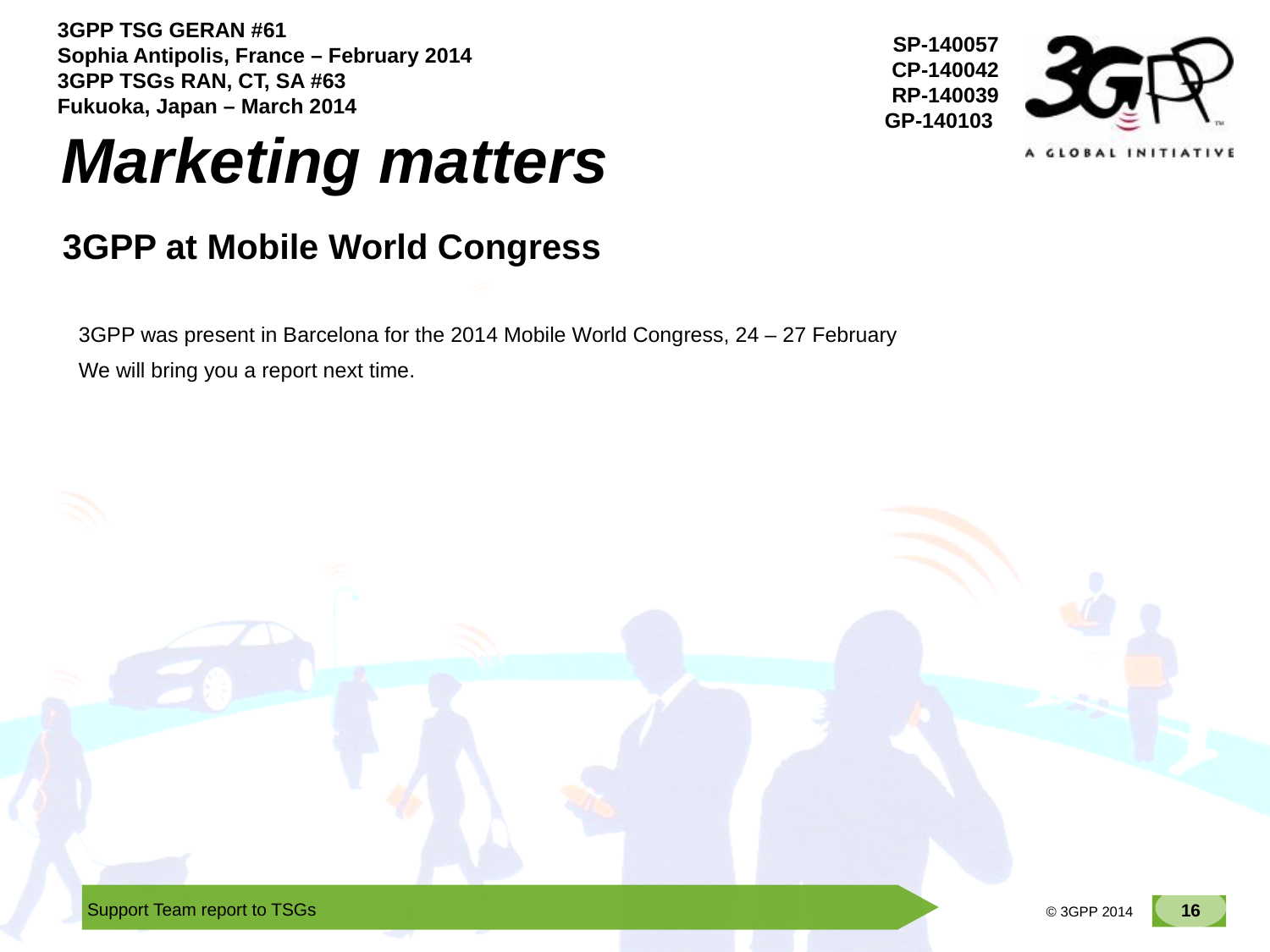

Marketing matters
3GPP at Mobile World Congress
3GPP was present in Barcelona for the 2014 Mobile World Congress, 24 – 27 February
We will bring you a report next time.